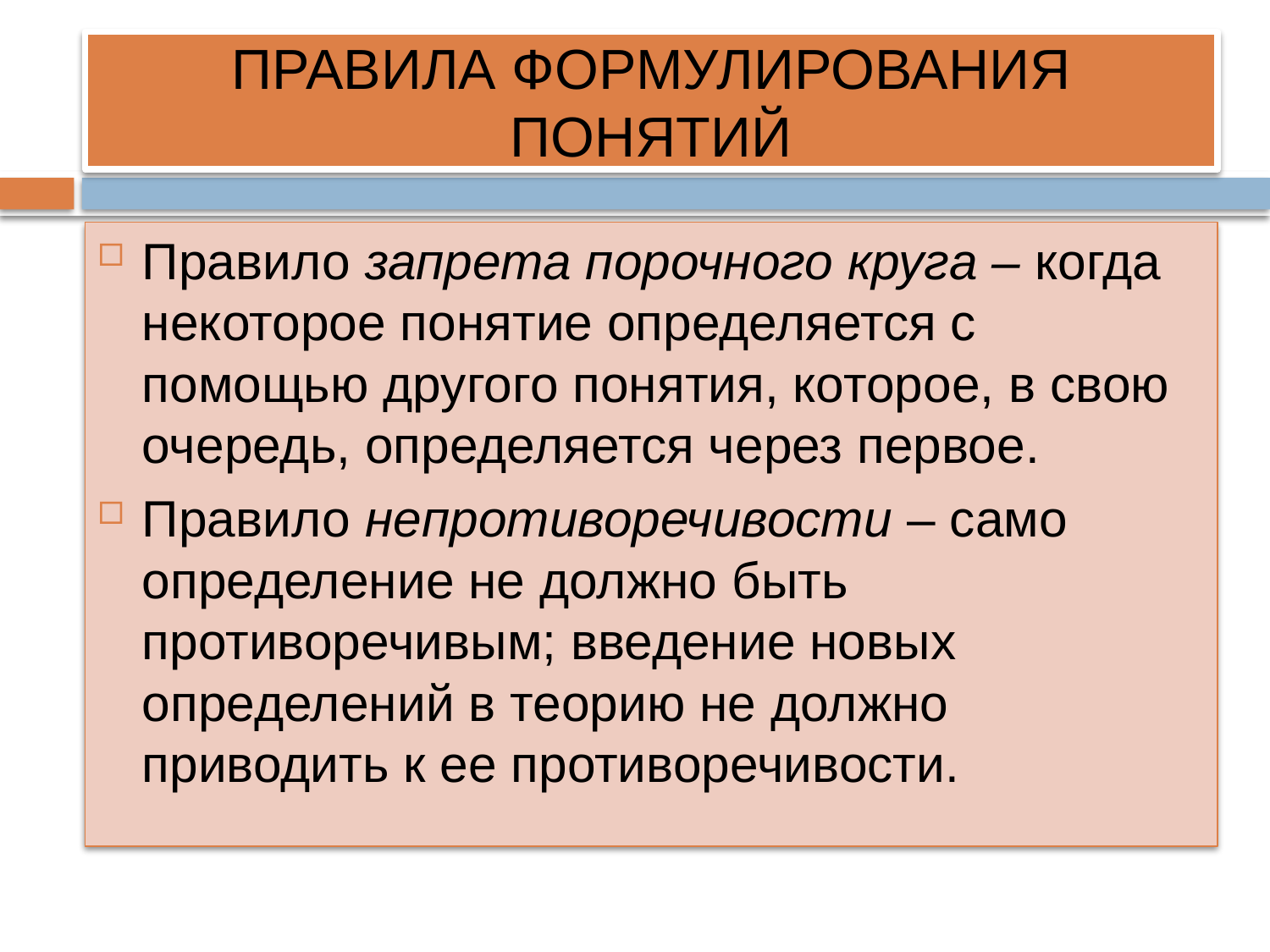

# ПРАВИЛА ФОРМУЛИРОВАНИЯ ПОНЯТИЙ
Правило запрета порочного круга – когда некоторое понятие определяется с помощью другого понятия, которое, в свою очередь, определяется через первое.
Правило непротиворечивости – само определение не должно быть противоречивым; введение новых определений в теорию не должно приводить к ее противоречивости.